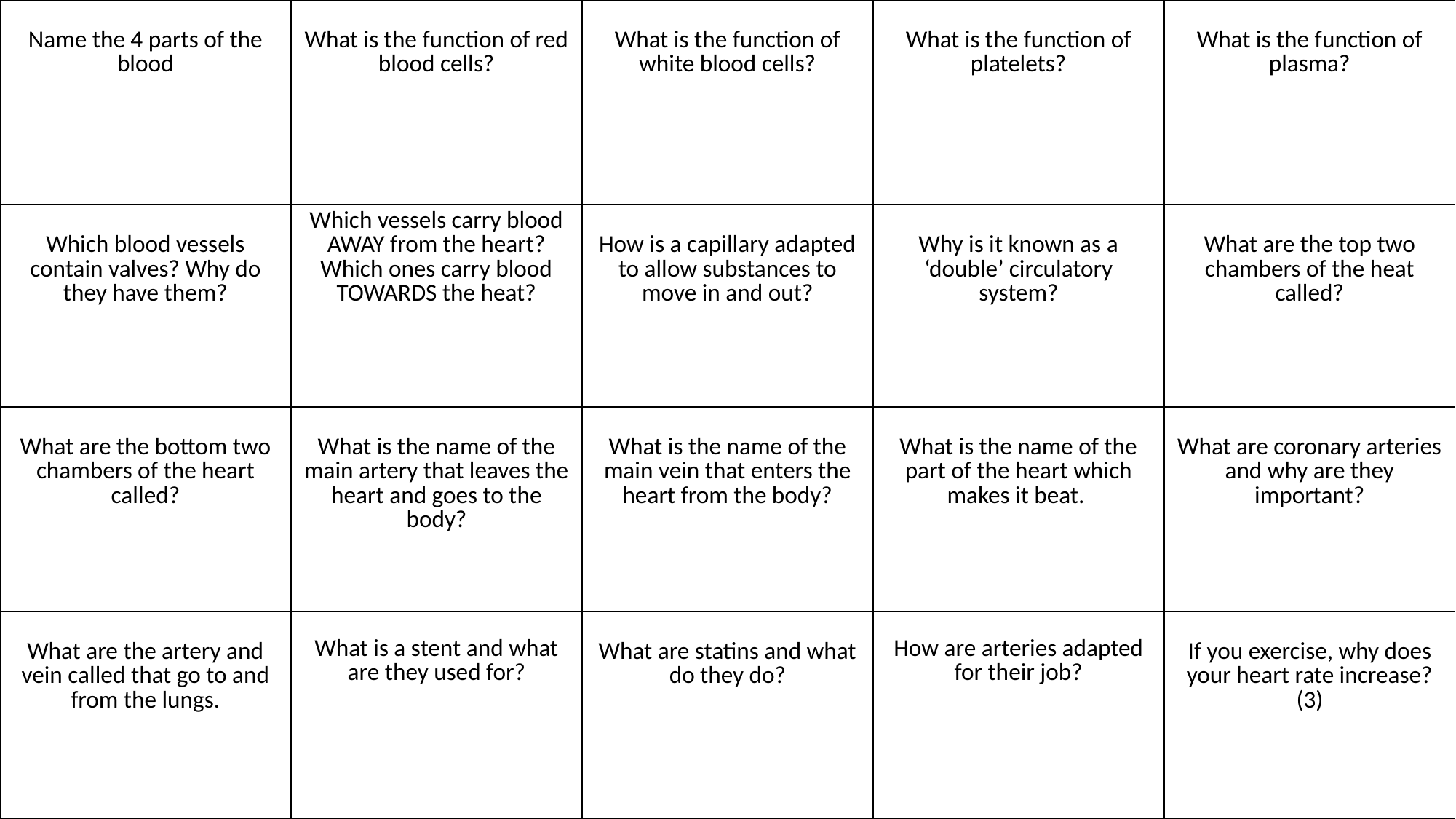

| Name the 4 parts of the blood | What is the function of red blood cells? | What is the function of white blood cells? | What is the function of platelets? | What is the function of plasma? |
| --- | --- | --- | --- | --- |
| Which blood vessels contain valves? Why do they have them? | Which vessels carry blood AWAY from the heart? Which ones carry blood TOWARDS the heat? | How is a capillary adapted to allow substances to move in and out? | Why is it known as a ‘double’ circulatory system? | What are the top two chambers of the heat called? |
| What are the bottom two chambers of the heart called? | What is the name of the main artery that leaves the heart and goes to the body? | What is the name of the main vein that enters the heart from the body? | What is the name of the part of the heart which makes it beat. | What are coronary arteries and why are they important? |
| What are the artery and vein called that go to and from the lungs. | What is a stent and what are they used for? | What are statins and what do they do? | How are arteries adapted for their job? | If you exercise, why does your heart rate increase? (3) |